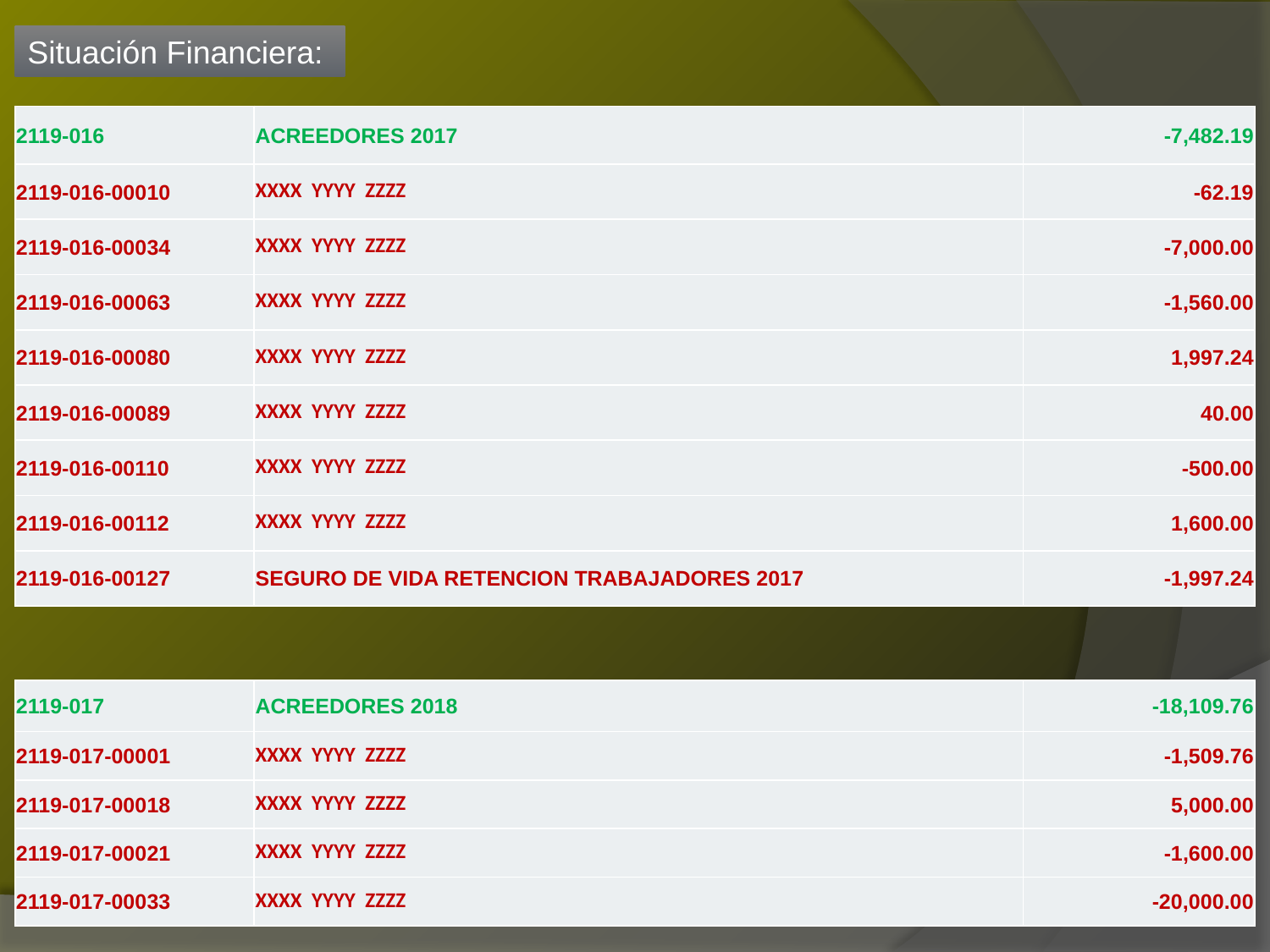

Situación Financiera:
| 2119-016 | ACREEDORES 2017 | -7,482.19 |
| --- | --- | --- |
| 2119-016-00010 | XXXX YYYY ZZZZ | -62.19 |
| 2119-016-00034 | XXXX YYYY ZZZZ | -7,000.00 |
| 2119-016-00063 | XXXX YYYY ZZZZ | -1,560.00 |
| 2119-016-00080 | XXXX YYYY ZZZZ | 1,997.24 |
| 2119-016-00089 | XXXX YYYY ZZZZ | 40.00 |
| 2119-016-00110 | XXXX YYYY ZZZZ | -500.00 |
| 2119-016-00112 | XXXX YYYY ZZZZ | 1,600.00 |
| 2119-016-00127 | SEGURO DE VIDA RETENCION TRABAJADORES 2017 | -1,997.24 |
| 2119-017 | ACREEDORES 2018 | -18,109.76 |
| --- | --- | --- |
| 2119-017-00001 | XXXX YYYY ZZZZ | -1,509.76 |
| 2119-017-00018 | XXXX YYYY ZZZZ | 5,000.00 |
| 2119-017-00021 | XXXX YYYY ZZZZ | -1,600.00 |
| 2119-017-00033 | XXXX YYYY ZZZZ | -20,000.00 |